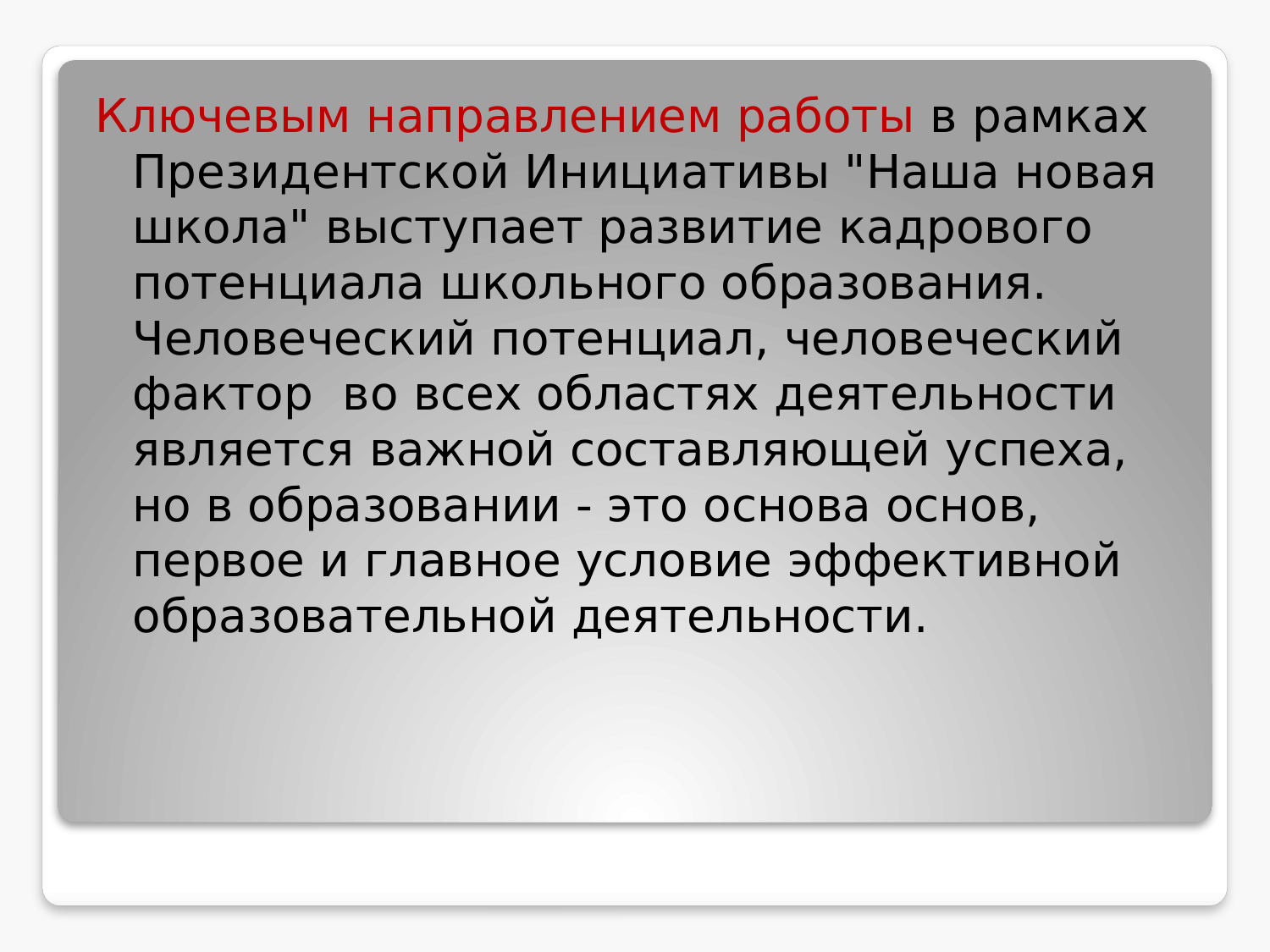

Ключевым направлением работы в рамках Президентской Инициативы "Наша новая школа" выступает развитие кадрового потенциала школьного образования. Человеческий потенциал, человеческий фактор  во всех областях деятельности является важной составляющей успеха, но в образовании - это основа основ, первое и главное условие эффективной образовательной деятельности.
#